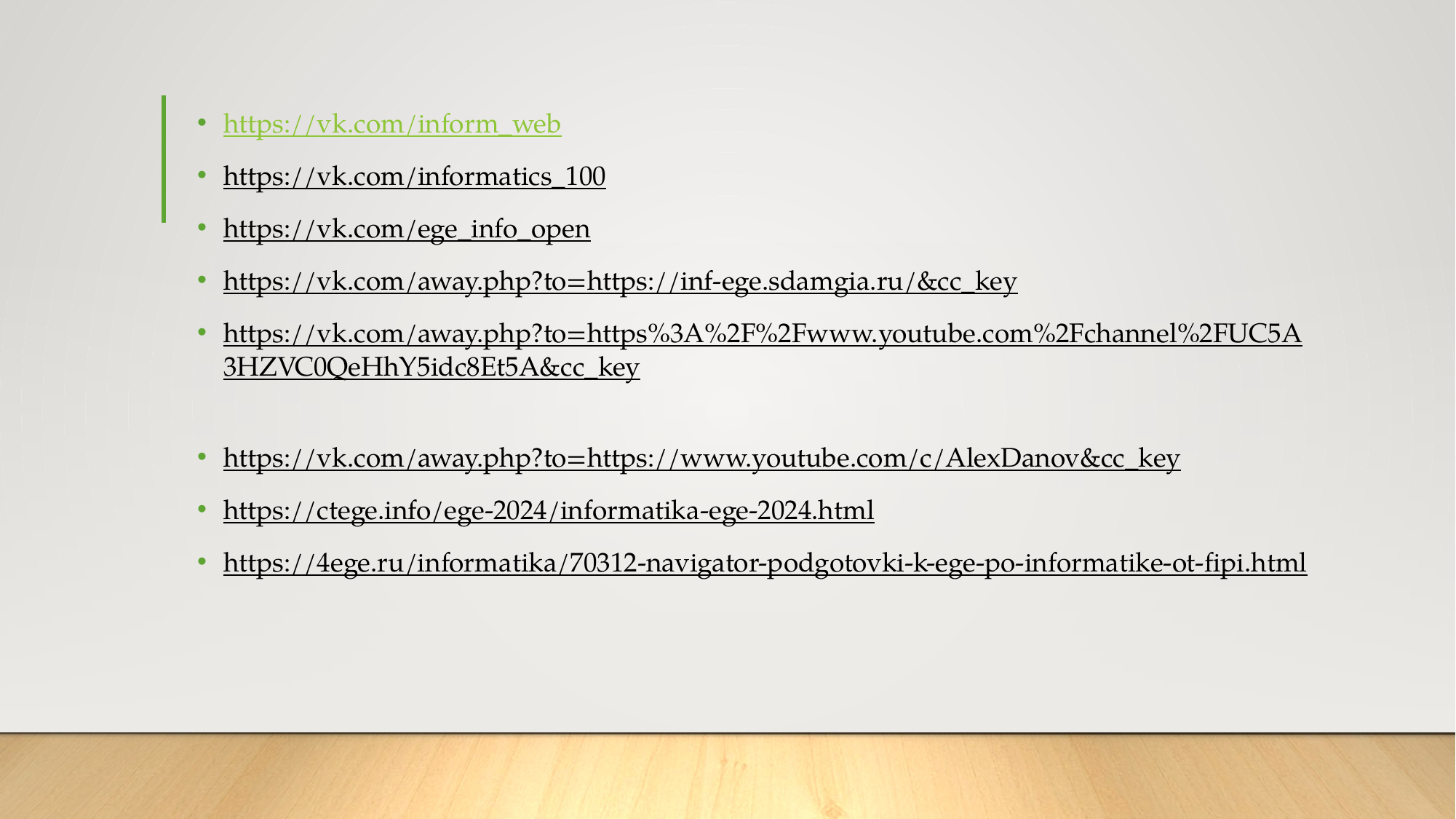

https://vk.com/inform_web
https://vk.com/informatics_100
https://vk.com/ege_info_open
https://vk.com/away.php?to=https://inf-ege.sdamgia.ru/&cc_key
https://vk.com/away.php?to=https%3A%2F%2Fwww.youtube.com%2Fchannel%2FUC5A3HZVC0QeHhY5idc8Et5A&cc_key
https://vk.com/away.php?to=https://www.youtube.com/c/AlexDanov&cc_key
https://ctege.info/ege-2024/informatika-ege-2024.html
https://4ege.ru/informatika/70312-navigator-podgotovki-k-ege-po-informatike-ot-fipi.html